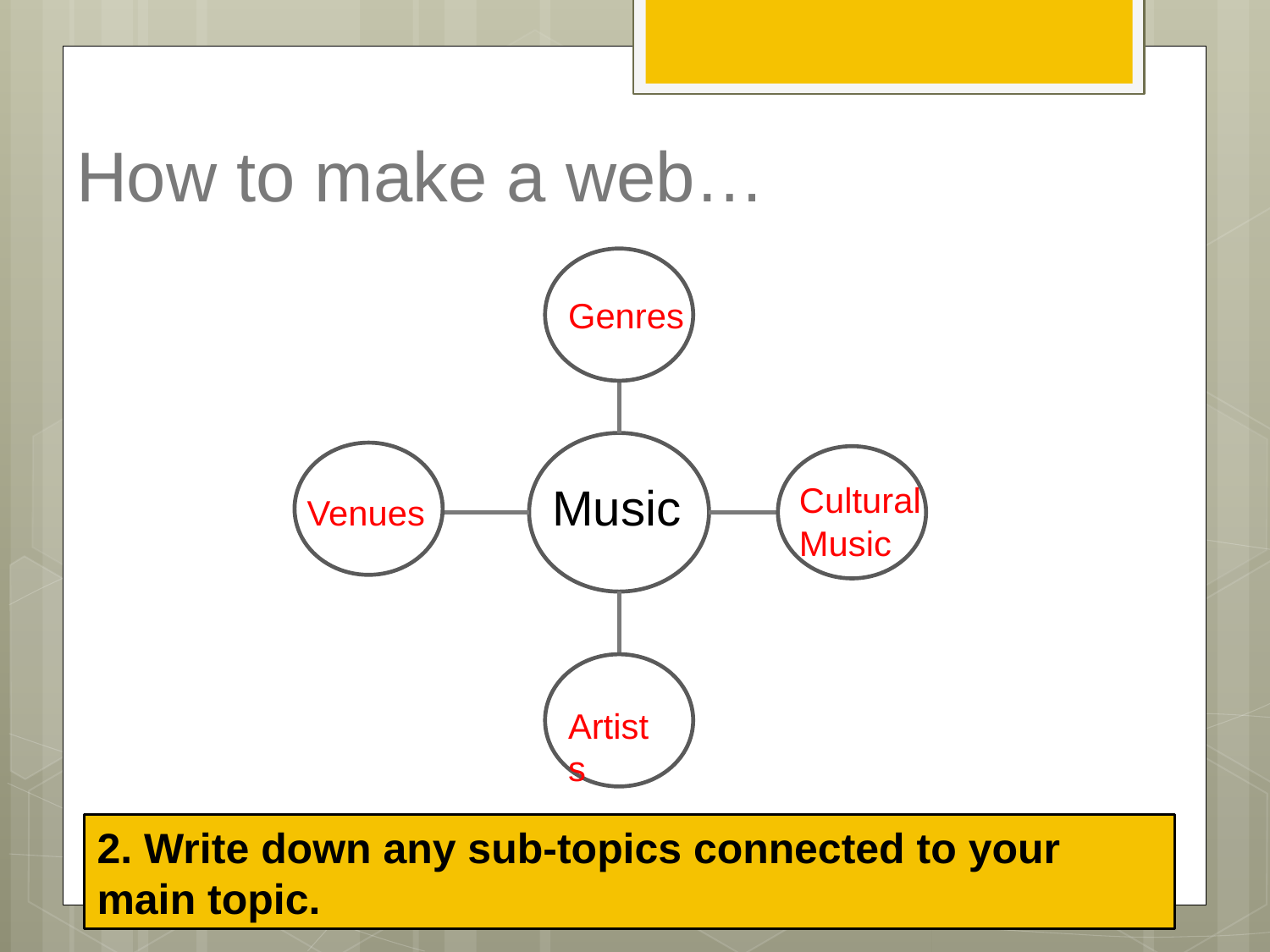

How to make a web…

Genres

Music
Cultural Music
Venues

Artists
2. Write down any sub-topics connected to your main topic.